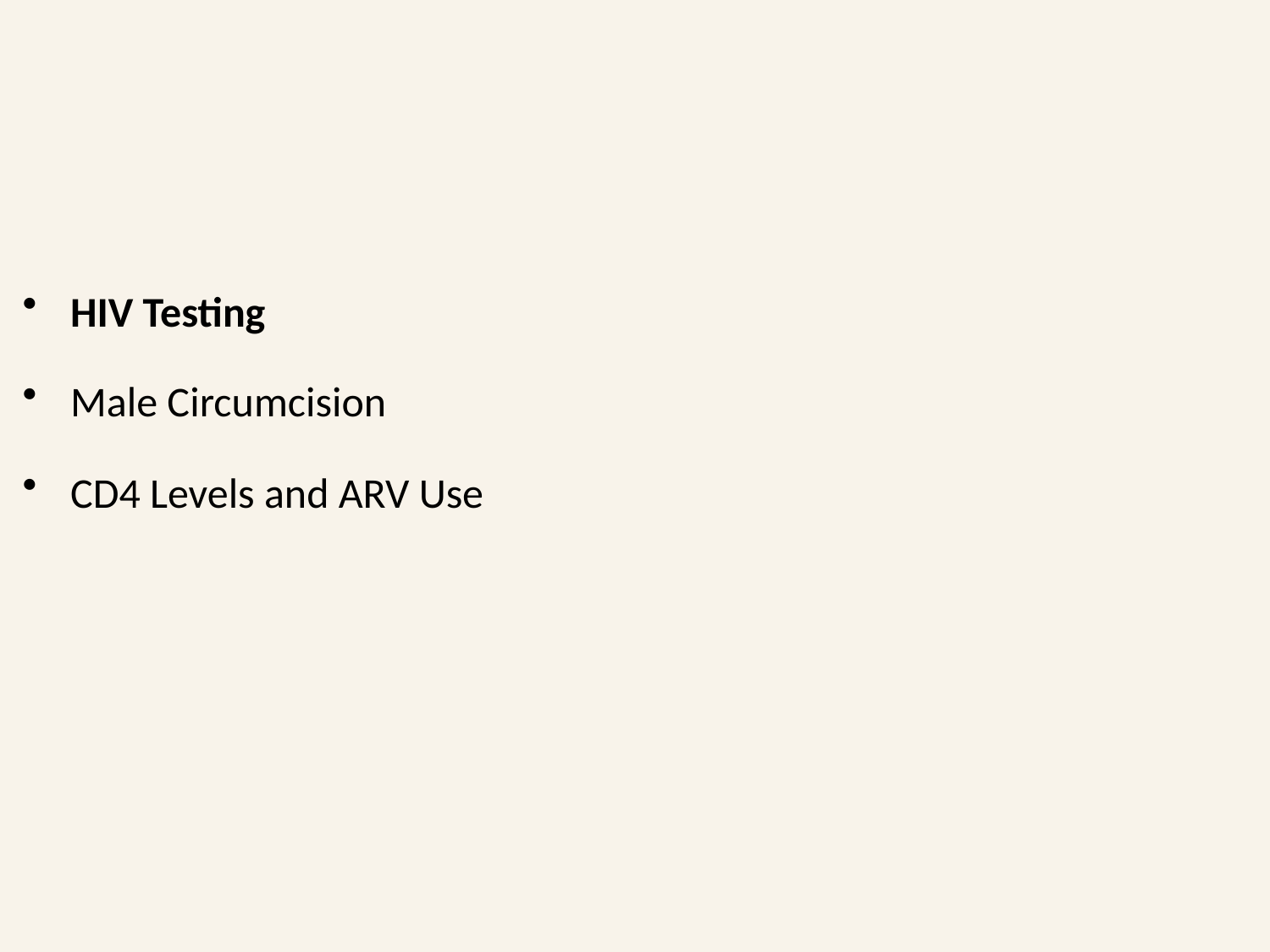

HIV Testing
Male Circumcision
CD4 Levels and ARV Use